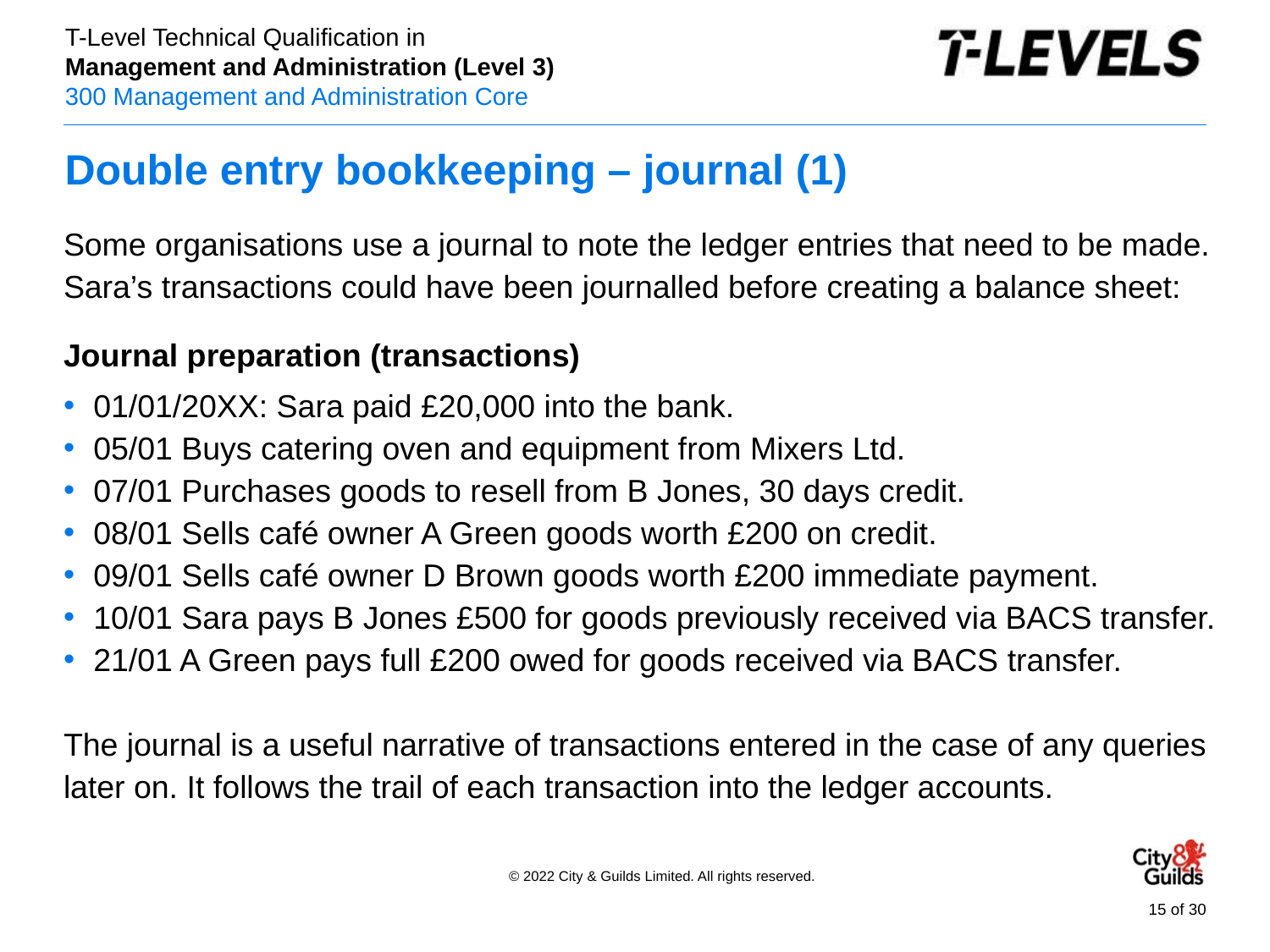

# Double entry bookkeeping – journal (1)
Some organisations use a journal to note the ledger entries that need to be made. Sara’s transactions could have been journalled before creating a balance sheet:
Journal preparation (transactions)
01/01/20XX: Sara paid £20,000 into the bank.
05/01 Buys catering oven and equipment from Mixers Ltd.
07/01 Purchases goods to resell from B Jones, 30 days credit.
08/01 Sells café owner A Green goods worth £200 on credit.
09/01 Sells café owner D Brown goods worth £200 immediate payment.
10/01 Sara pays B Jones £500 for goods previously received via BACS transfer.
21/01 A Green pays full £200 owed for goods received via BACS transfer.

The journal is a useful narrative of transactions entered in the case of any queries later on. It follows the trail of each transaction into the ledger accounts.